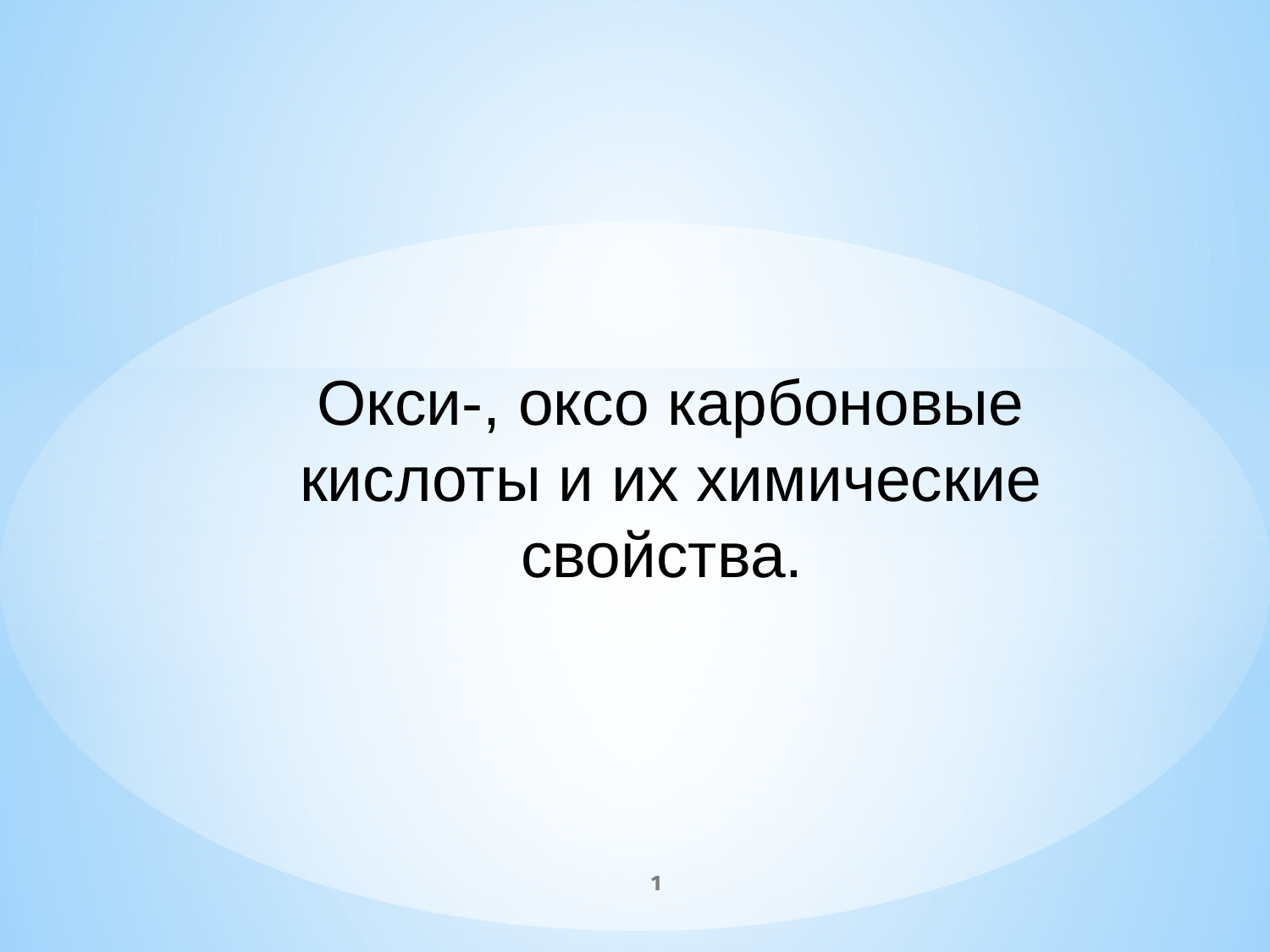

Окси-, оксо карбоновые кислоты и их химические свойства.
1
1